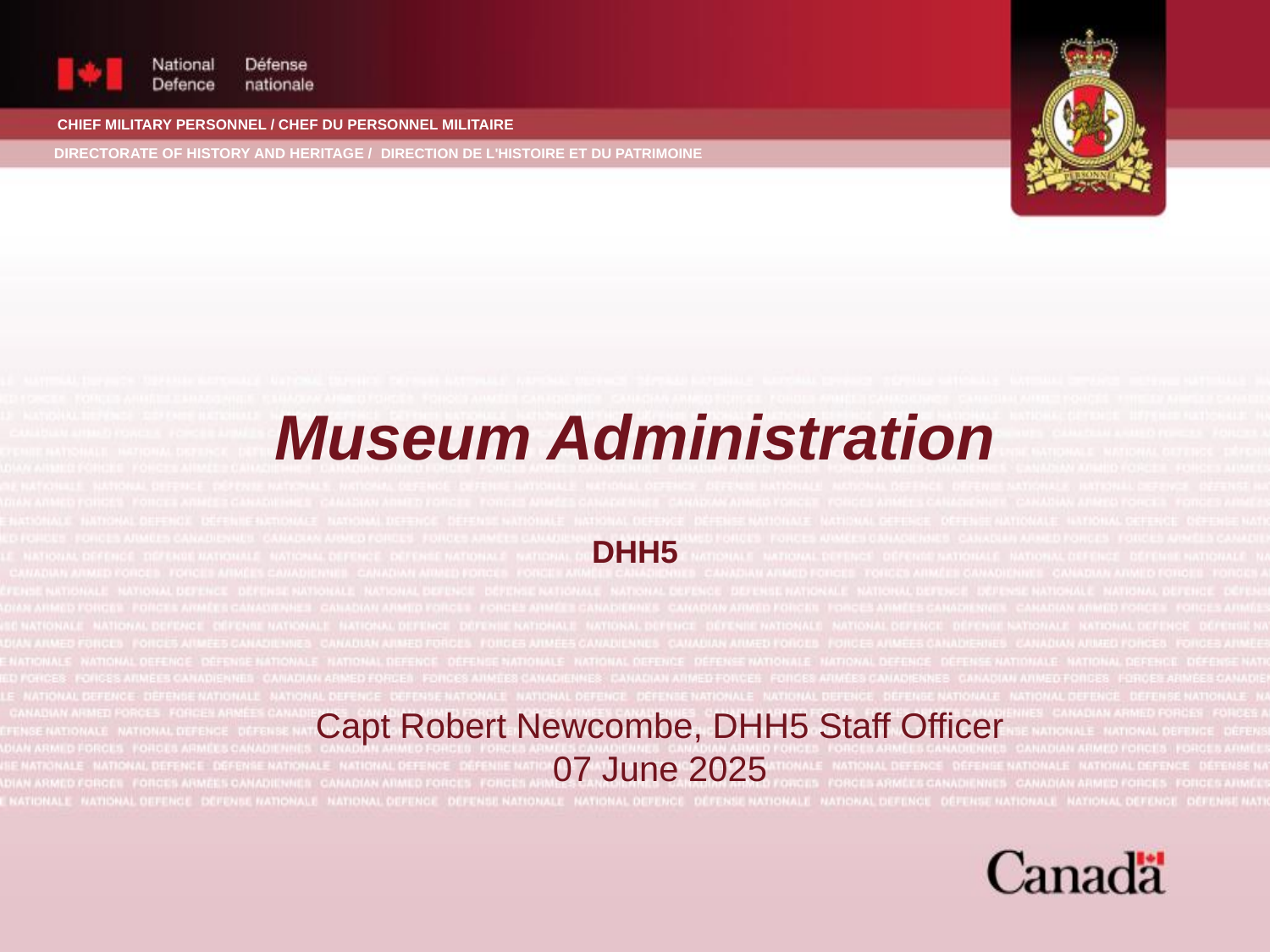

# Museum Administration DHH5
Capt Robert Newcombe, DHH5 Staff Officer
07 June 2025